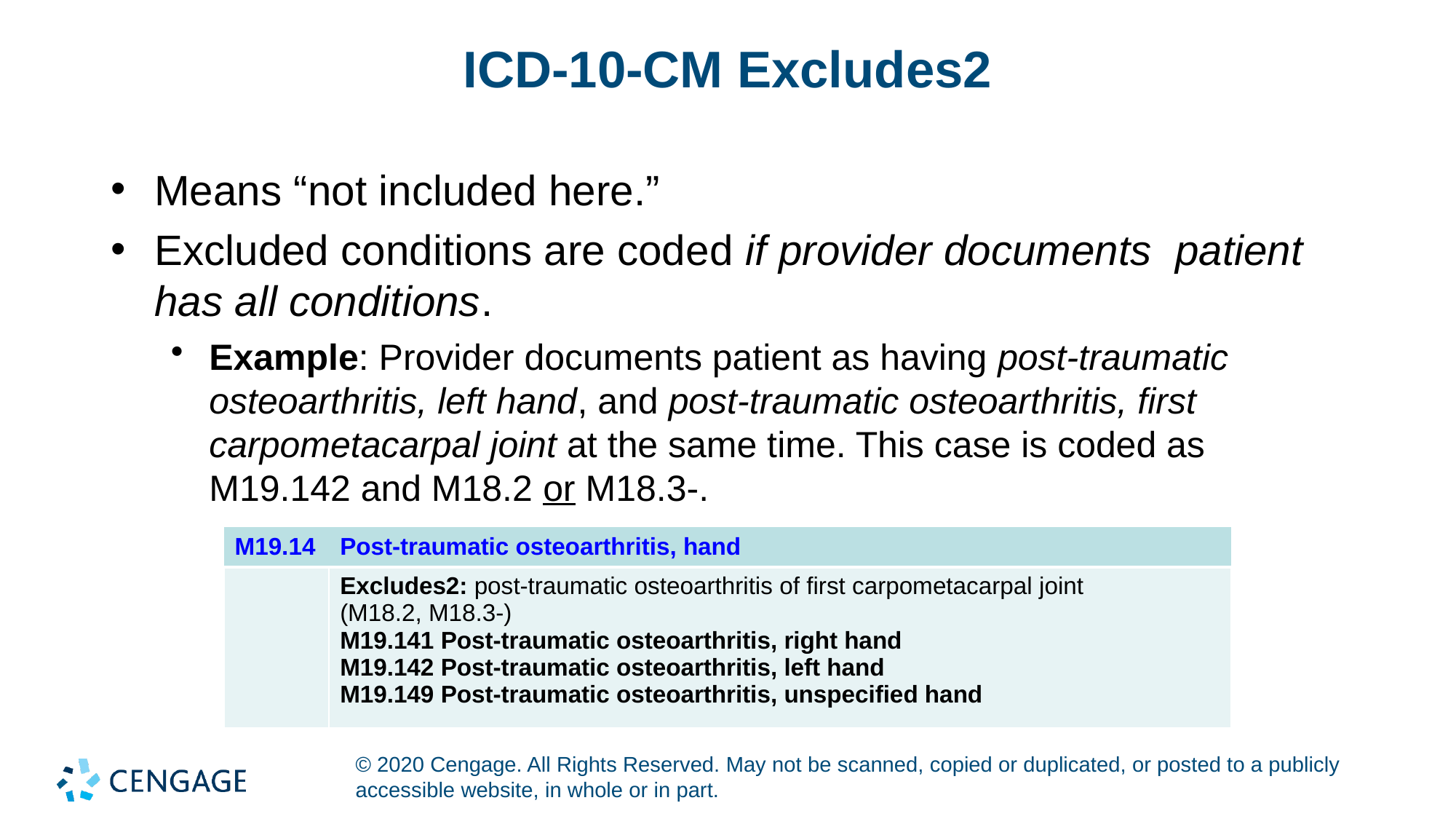

# ICD-10-CM Excludes2
Means “not included here.”
Excluded conditions are coded if provider documents  patient has all conditions.
Example: Provider documents patient as having post-traumatic osteoarthritis, left hand, and post-traumatic osteoarthritis, first carpometacarpal joint at the same time. This case is coded as M19.142 and M18.2 or M18.3-.
| M19.14 | Post-traumatic osteoarthritis, hand |
| --- | --- |
|  | Excludes2: post-traumatic osteoarthritis of first carpometacarpal joint (M18.2, M18.3-) M19.141 Post-traumatic osteoarthritis, right hand M19.142 Post-traumatic osteoarthritis, left hand M19.149 Post-traumatic osteoarthritis, unspecified hand |